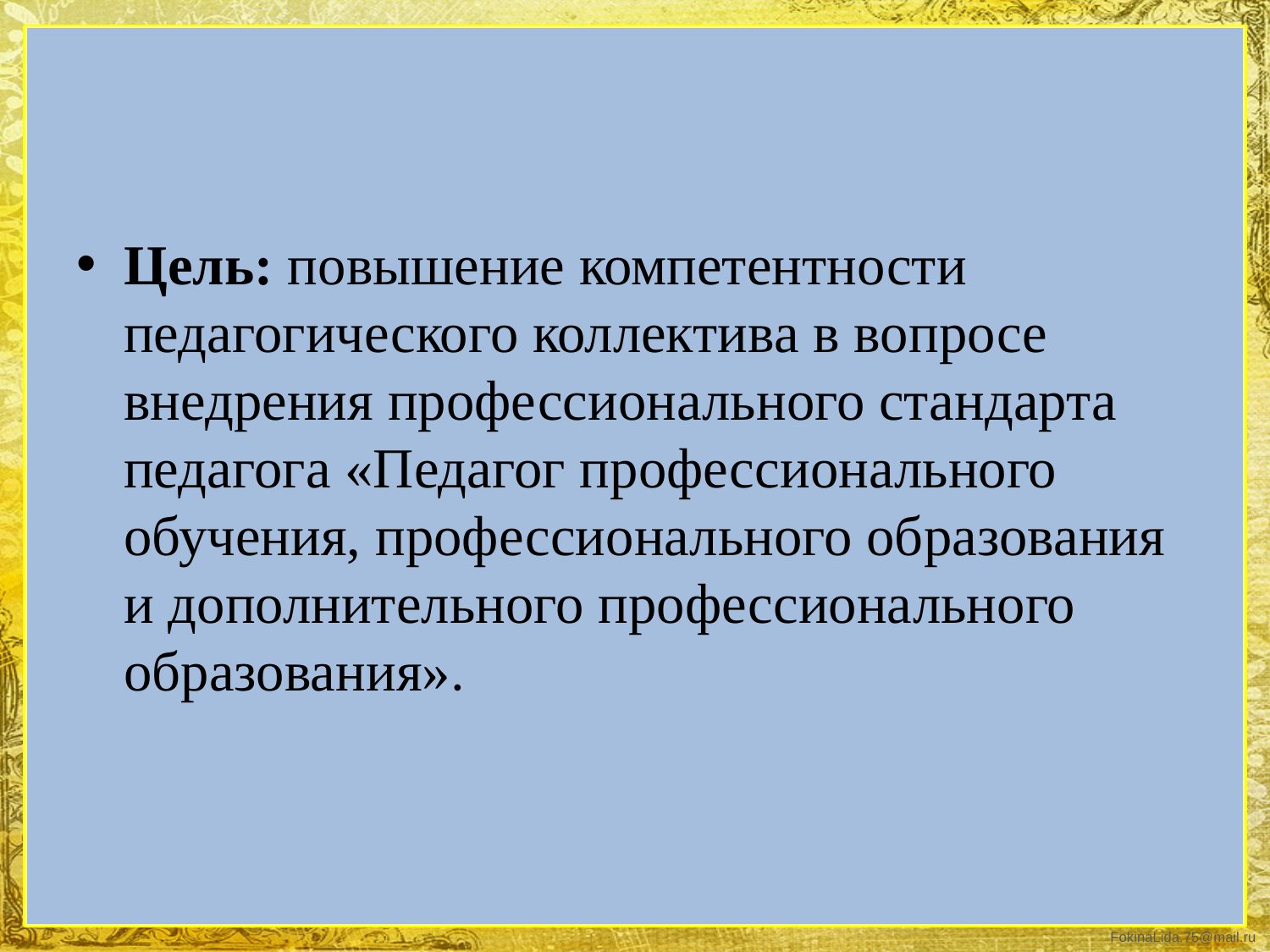

#
Цель: повышение компетентности педагогического коллектива в вопросе внедрения профессионального стандарта педагога «Педагог профессионального обучения, профессионального образования и дополнительного профессионального образования».